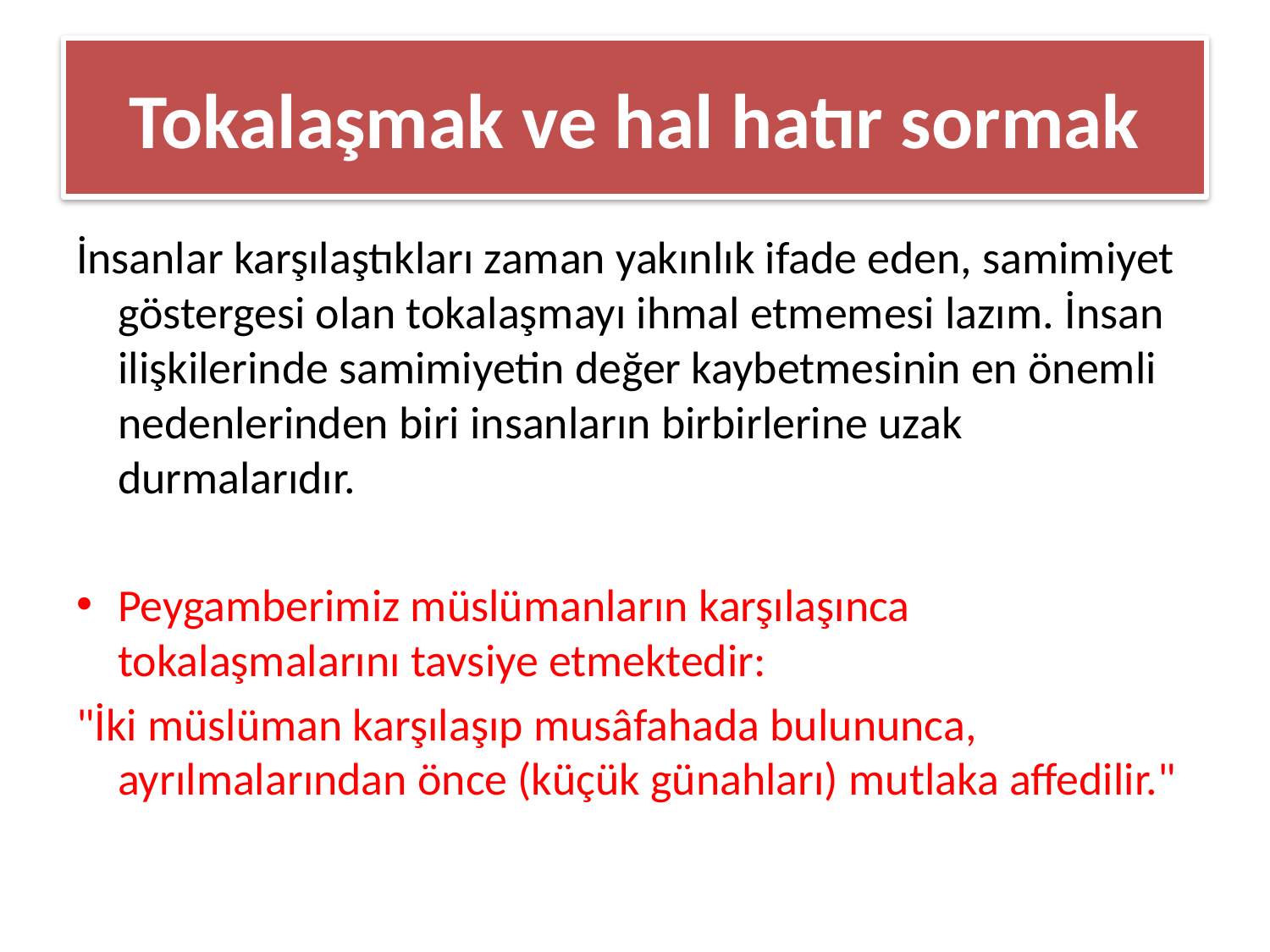

# Tokalaşmak ve hal hatır sormak
İnsanlar karşılaştıkları zaman yakınlık ifade eden, samimiyet göstergesi olan tokalaşmayı ihmal etmemesi lazım. İnsan ilişkilerinde samimiyetin değer kaybetmesinin en önemli nedenlerinden biri insanların birbirlerine uzak durmalarıdır.

Peygamberimiz müslümanların karşılaşınca tokalaşmalarını tavsiye etmektedir:
"İki müslüman karşılaşıp musâfahada bulununca, ayrılmalarından önce (küçük günahları) mutlaka affedilir."